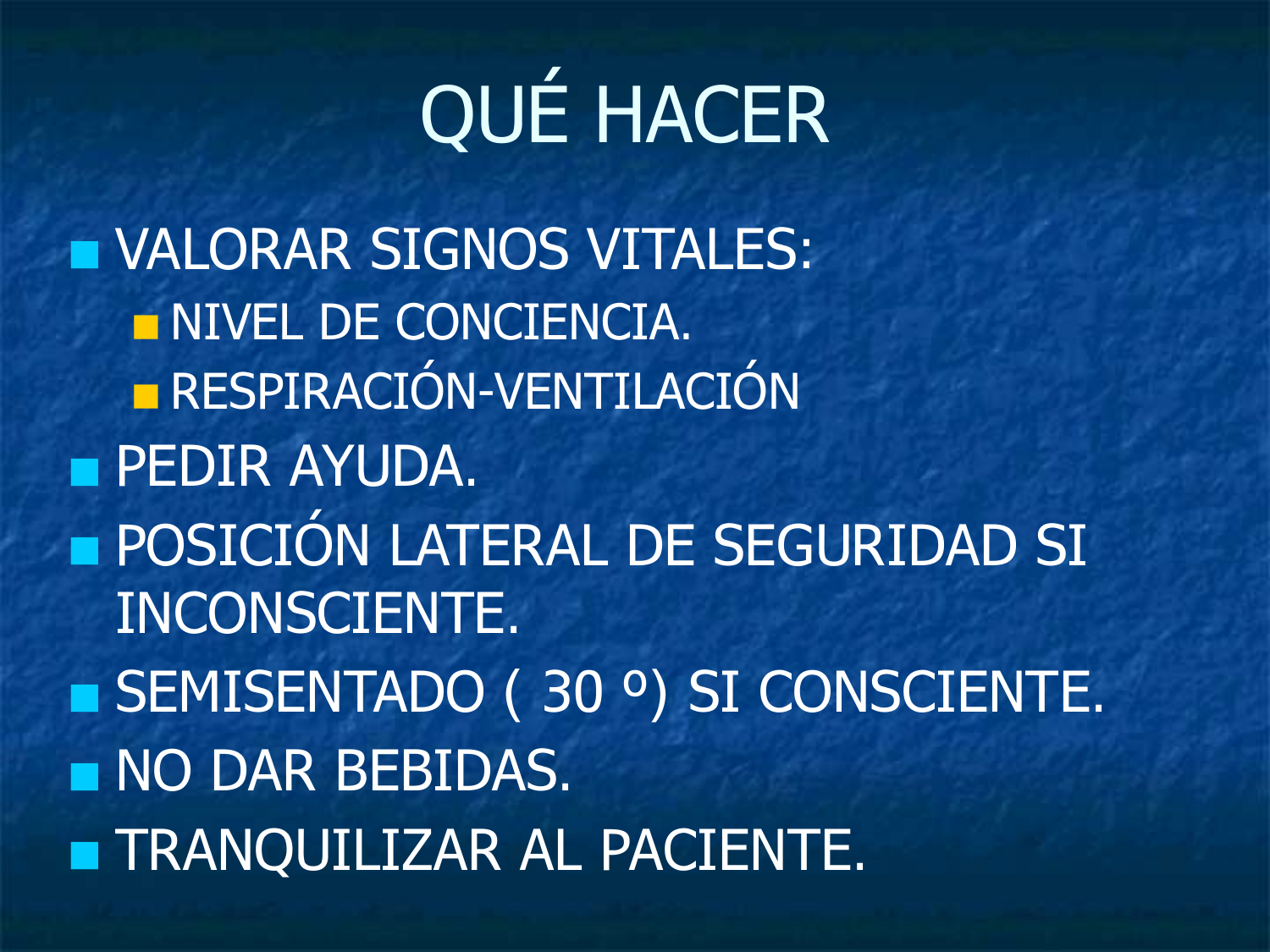

# QUÉ HACER
VALORAR SIGNOS VITALES:
NIVEL DE CONCIENCIA.
RESPIRACIÓN-VENTILACIÓN
PEDIR AYUDA.
POSICIÓN LATERAL DE SEGURIDAD SI INCONSCIENTE.
SEMISENTADO ( 30 º) SI CONSCIENTE.
NO DAR BEBIDAS.
TRANQUILIZAR AL PACIENTE.